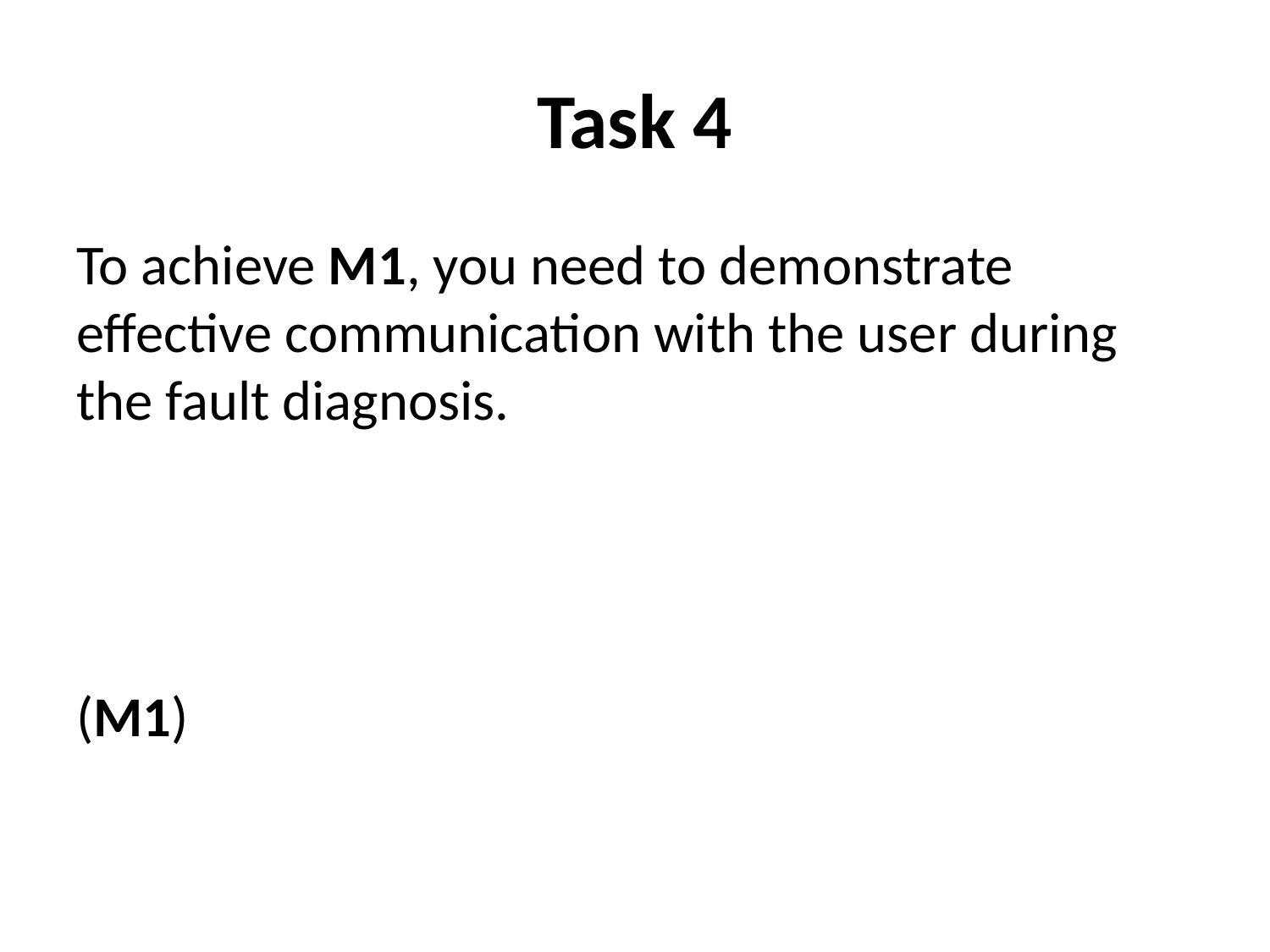

# Task 4
To achieve M1, you need to demonstrate effective communication with the user during the fault diagnosis.

(M1)